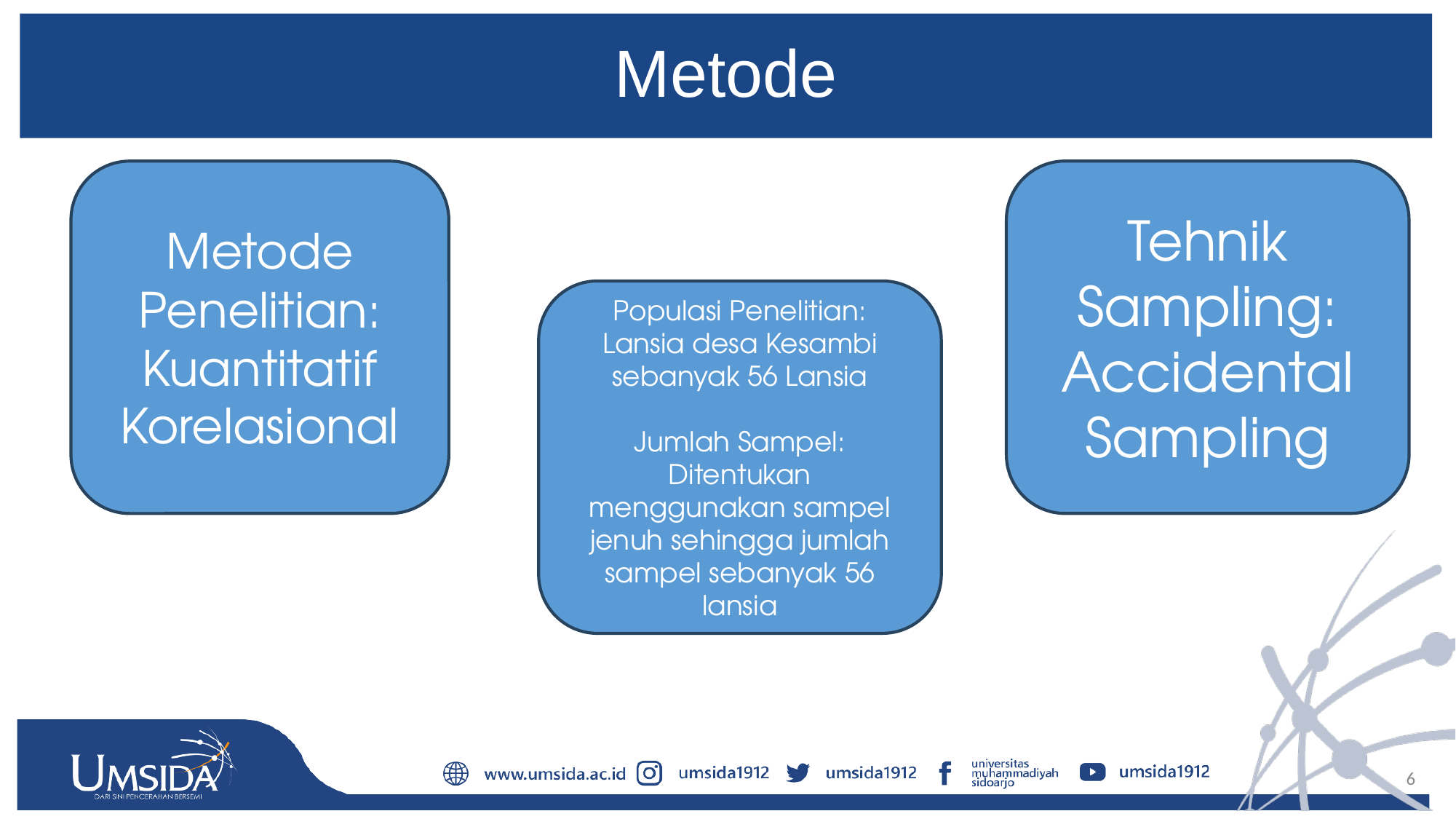

# Metode
Tehnik Sampling:
Accidental Sampling
Metode Penelitian:
Kuantitatif Korelasional
Populasi Penelitian:
Lansia desa Kesambi sebanyak 56 Lansia

Jumlah Sampel:
Ditentukan menggunakan sampel jenuh sehingga jumlah sampel sebanyak 56 lansia